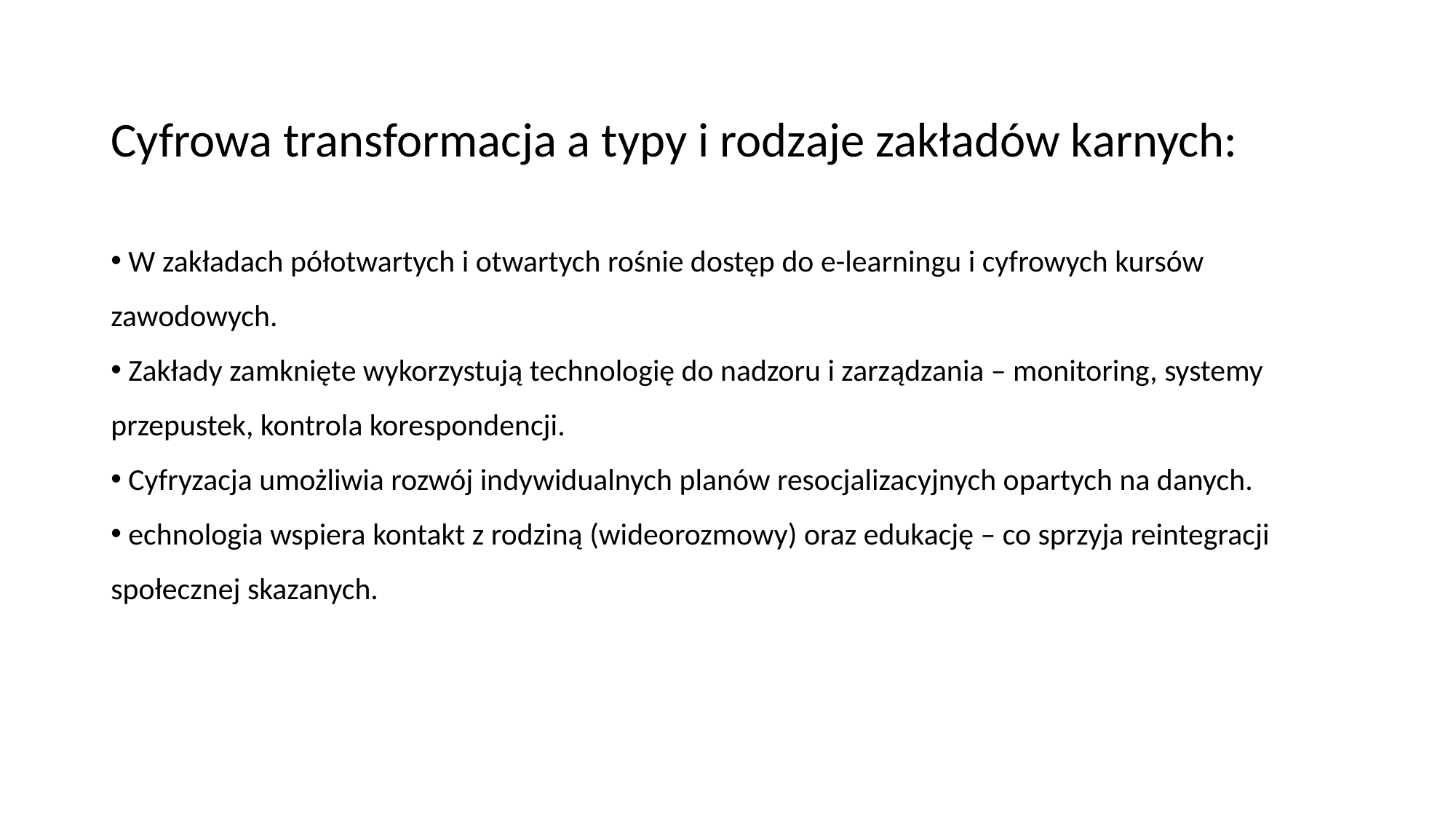

# Cyfrowa transformacja a typy i rodzaje zakładów karnych:
 W zakładach półotwartych i otwartych rośnie dostęp do e-learningu i cyfrowych kursów zawodowych.
 Zakłady zamknięte wykorzystują technologię do nadzoru i zarządzania – monitoring, systemy przepustek, kontrola korespondencji.
 Cyfryzacja umożliwia rozwój indywidualnych planów resocjalizacyjnych opartych na danych.
 echnologia wspiera kontakt z rodziną (wideorozmowy) oraz edukację – co sprzyja reintegracji społecznej skazanych.